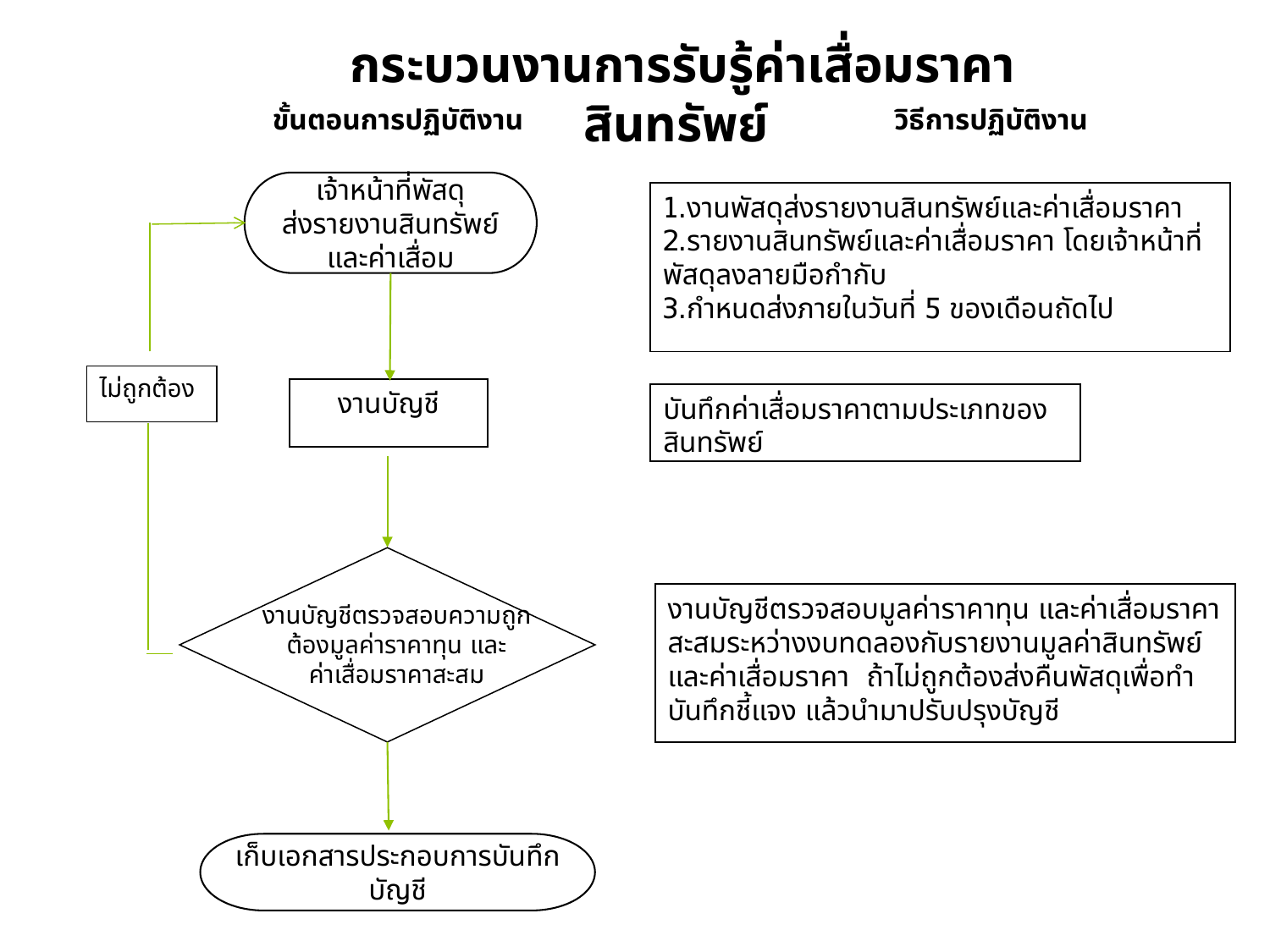

กระบวนงานการรับรู้ค่าเสื่อมราคาสินทรัพย์

      ขั้นตอนการปฏิบัติงาน                                             วิธีการปฏิบัติงาน
เจ้าหน้าที่พัสดุ
ส่งรายงานสินทรัพย์และค่าเสื่อม
1.งานพัสดุส่งรายงานสินทรัพย์และค่าเสื่อมราคา
2.รายงานสินทรัพย์และค่าเสื่อมราคา โดยเจ้าหน้าที่พัสดุลงลายมือกำกับ
3.กำหนดส่งภายในวันที่ 5 ของเดือนถัดไป

ไม่ถูกต้อง
งานบัญชี
บันทึกค่าเสื่อมราคาตามประเภทของสินทรัพย์

งานบัญชีตรวจสอบมูลค่าราคาทุน และค่าเสื่อมราคาสะสมระหว่างงบทดลองกับรายงานมูลค่าสินทรัพย์และค่าเสื่อมราคา  ถ้าไม่ถูกต้องส่งคืนพัสดุเพื่อทำบันทึกชี้แจง แล้วนำมาปรับปรุงบัญชี
งานบัญชีตรวจสอบความถูกต้องมูลค่าราคาทุน และ
ค่าเสื่อมราคาสะสม

เก็บเอกสารประกอบการบันทึกบัญชี